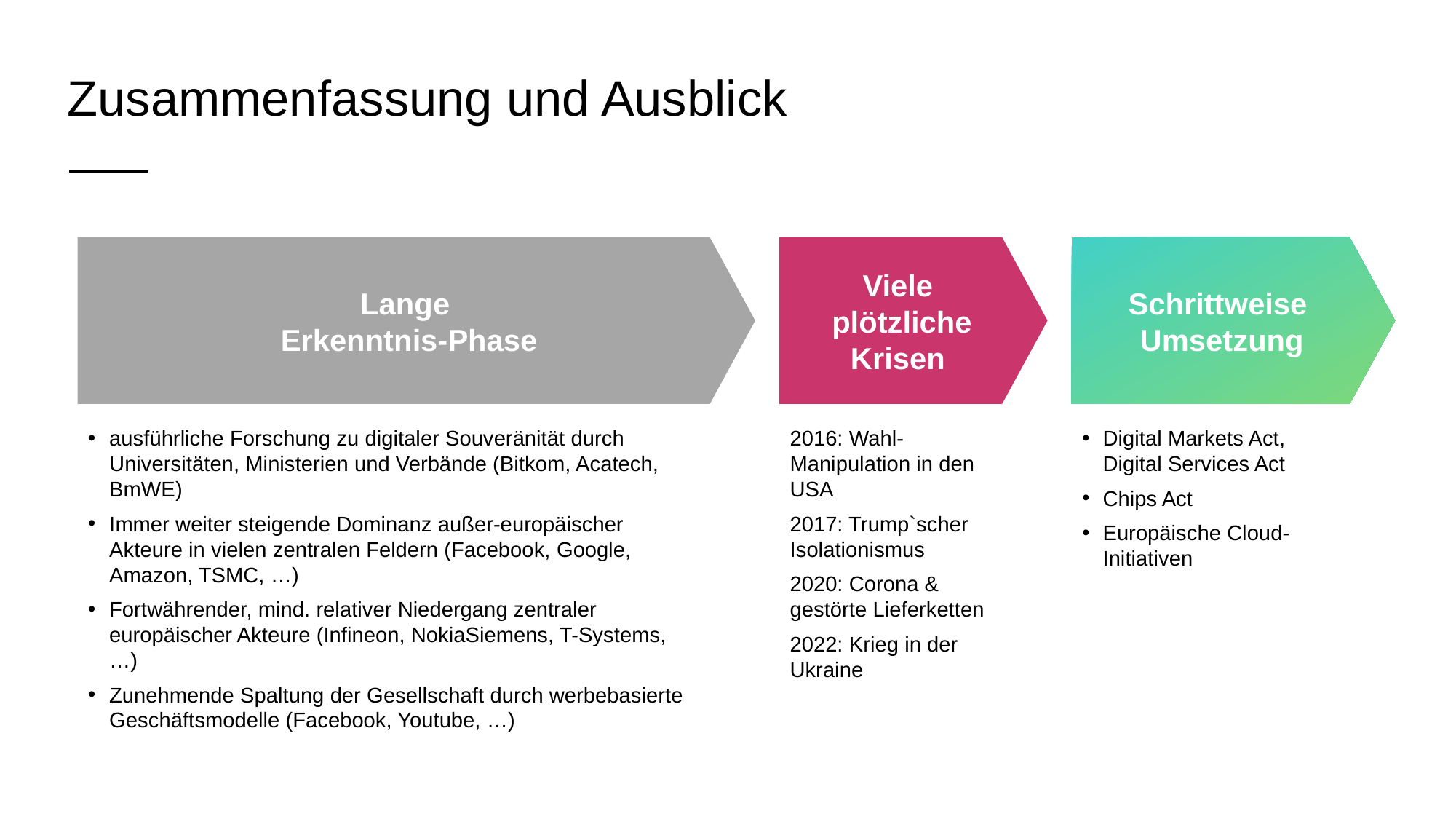

# Zusammenfassung und Ausblick
Lange
 Erkenntnis-Phase
Viele
plötzliche Krisen
Schrittweise
Umsetzung
ausführliche Forschung zu digitaler Souveränität durch Universitäten, Ministerien und Verbände (Bitkom, Acatech, BmWE)
Immer weiter steigende Dominanz außer-europäischer Akteure in vielen zentralen Feldern (Facebook, Google, Amazon, TSMC, …)
Fortwährender, mind. relativer Niedergang zentraler europäischer Akteure (Infineon, NokiaSiemens, T-Systems, …)
Zunehmende Spaltung der Gesellschaft durch werbebasierte Geschäftsmodelle (Facebook, Youtube, …)
2016: Wahl-Manipulation in den USA
2017: Trump`scher Isolationismus
2020: Corona & gestörte Lieferketten
2022: Krieg in der Ukraine
Digital Markets Act, Digital Services Act
Chips Act
Europäische Cloud-Initiativen